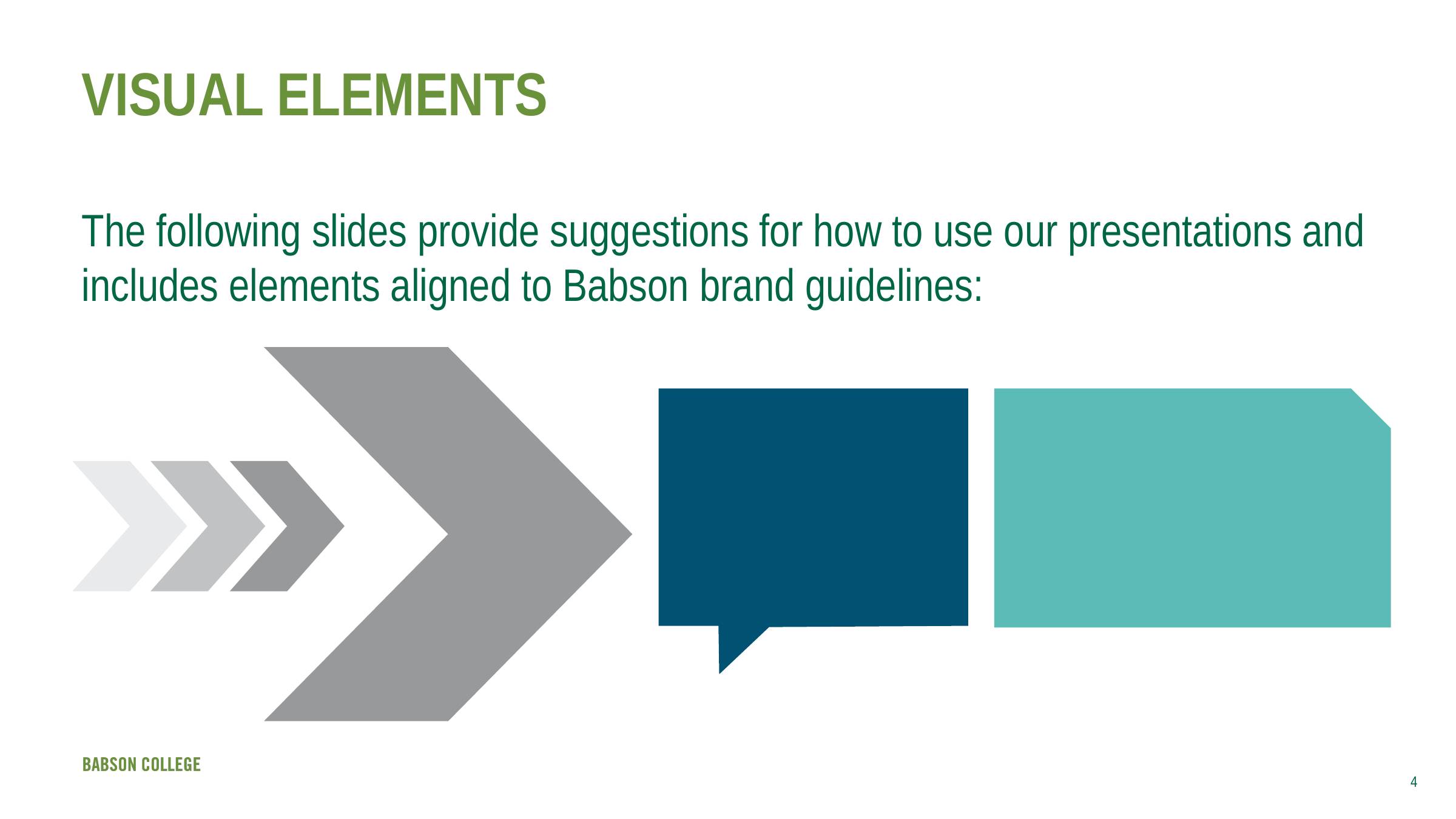

# visual elements
The following slides provide suggestions for how to use our presentations and includes elements aligned to Babson brand guidelines:

4